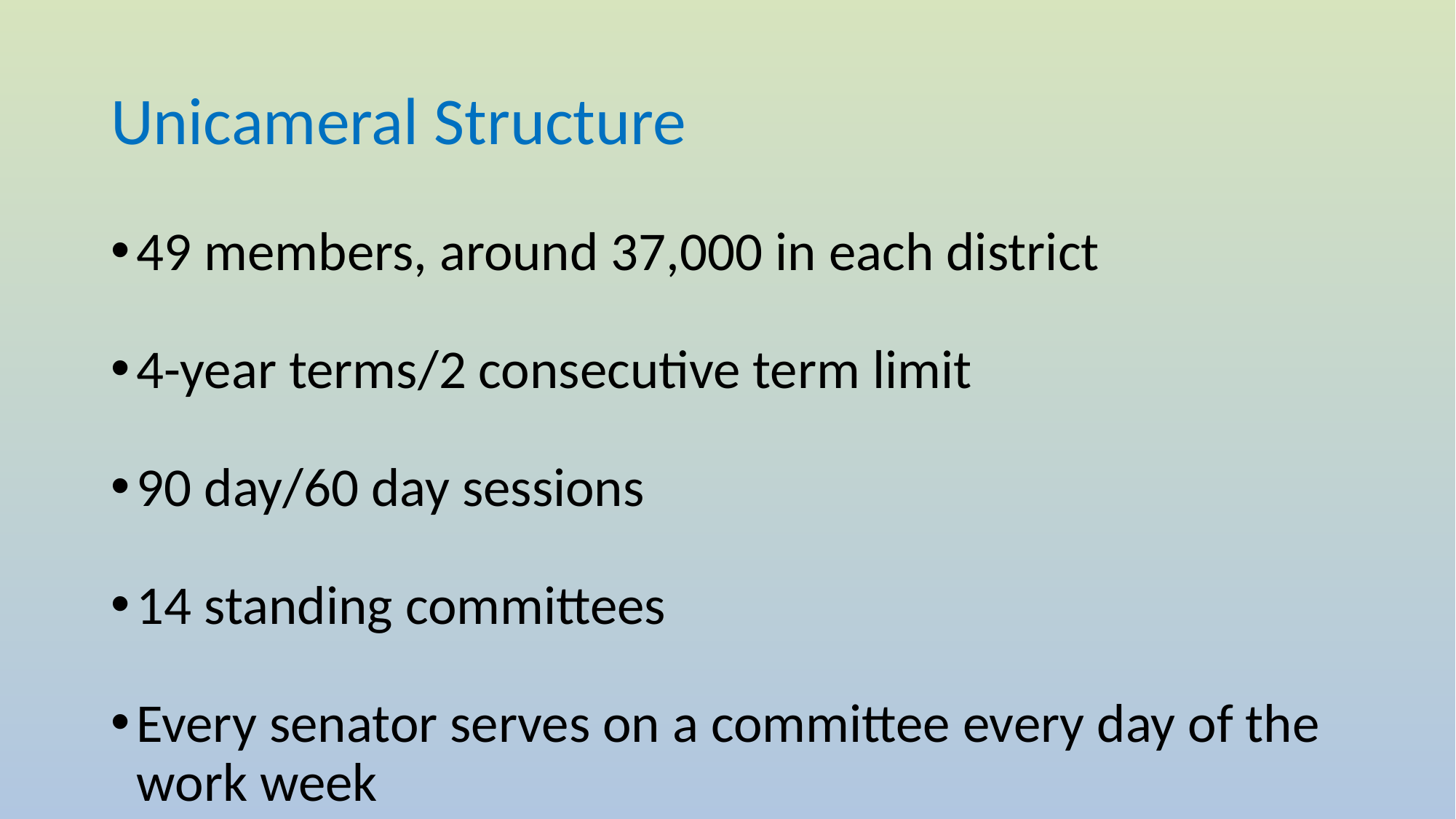

Unicameral Structure
49 members, around 37,000 in each district

4-year terms/2 consecutive term limit

90 day/60 day sessions

14 standing committees

Every senator serves on a committee every day of the work week